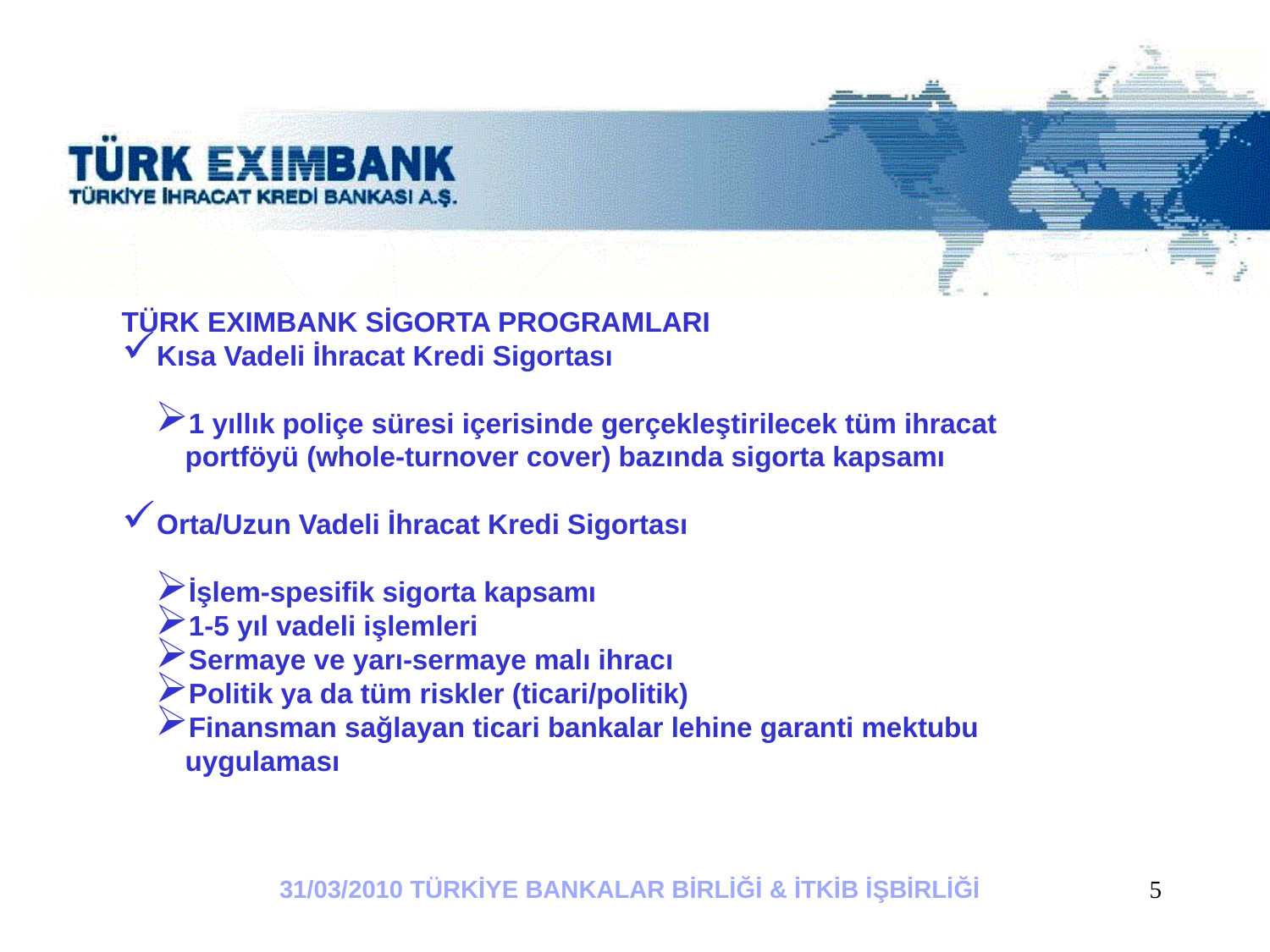

TÜRK EXIMBANK SİGORTA PROGRAMLARI
Kısa Vadeli İhracat Kredi Sigortası

1 yıllık poliçe süresi içerisinde gerçekleştirilecek tüm ihracat portföyü (whole-turnover cover) bazında sigorta kapsamı

Orta/Uzun Vadeli İhracat Kredi Sigortası

İşlem-spesifik sigorta kapsamı
1-5 yıl vadeli işlemleri
Sermaye ve yarı-sermaye malı ihracı
Politik ya da tüm riskler (ticari/politik)
Finansman sağlayan ticari bankalar lehine garanti mektubu
uygulaması

31/03/2010 TÜRKİYE BANKALAR BİRLİĞİ & İTKİB İŞBİRLİĞİ
5